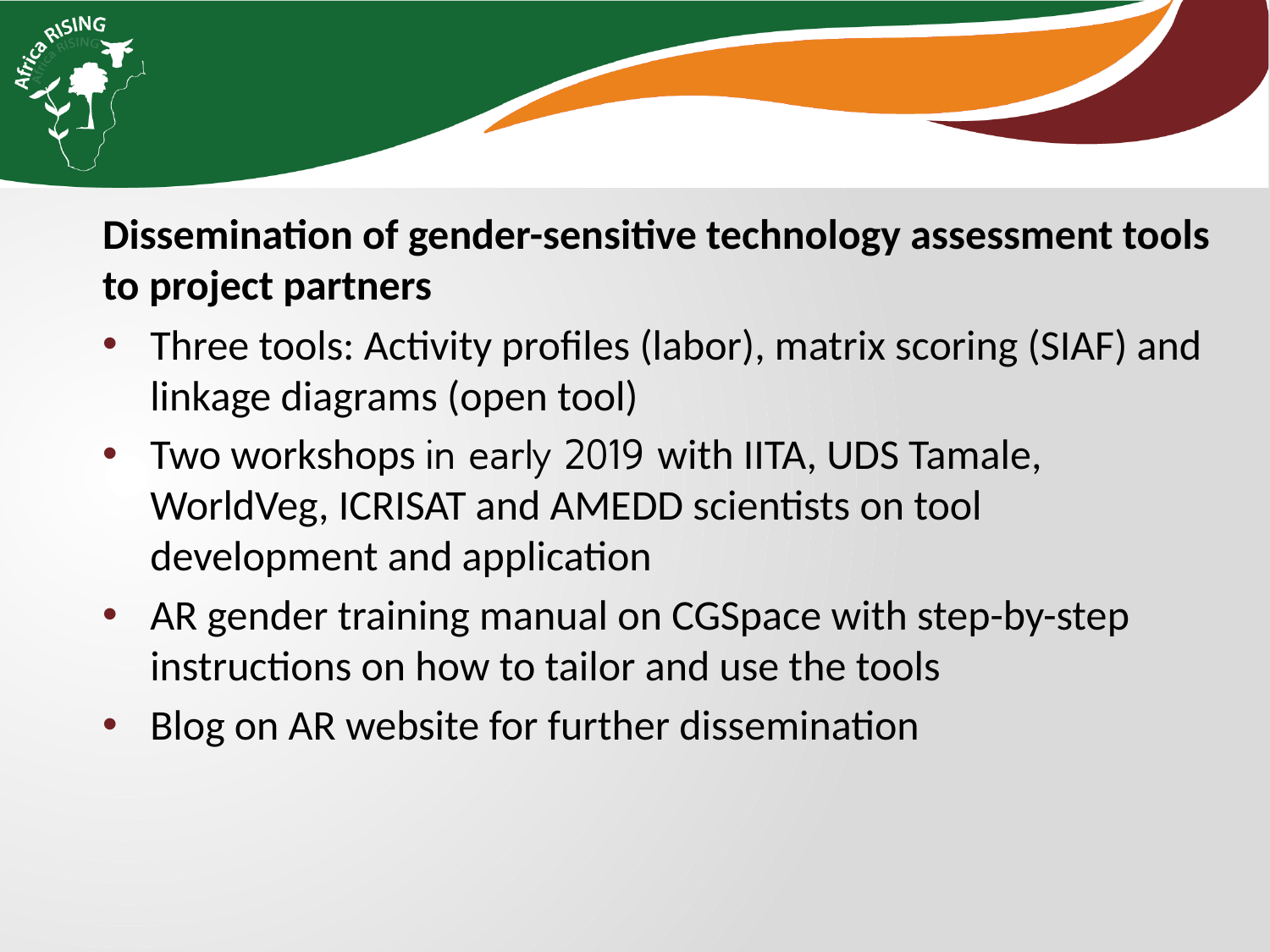

Dissemination of gender-sensitive technology assessment tools to project partners
Three tools: Activity profiles (labor), matrix scoring (SIAF) and linkage diagrams (open tool)
Two workshops in early 2019 with IITA, UDS Tamale, WorldVeg, ICRISAT and AMEDD scientists on tool development and application
AR gender training manual on CGSpace with step-by-step instructions on how to tailor and use the tools
Blog on AR website for further dissemination